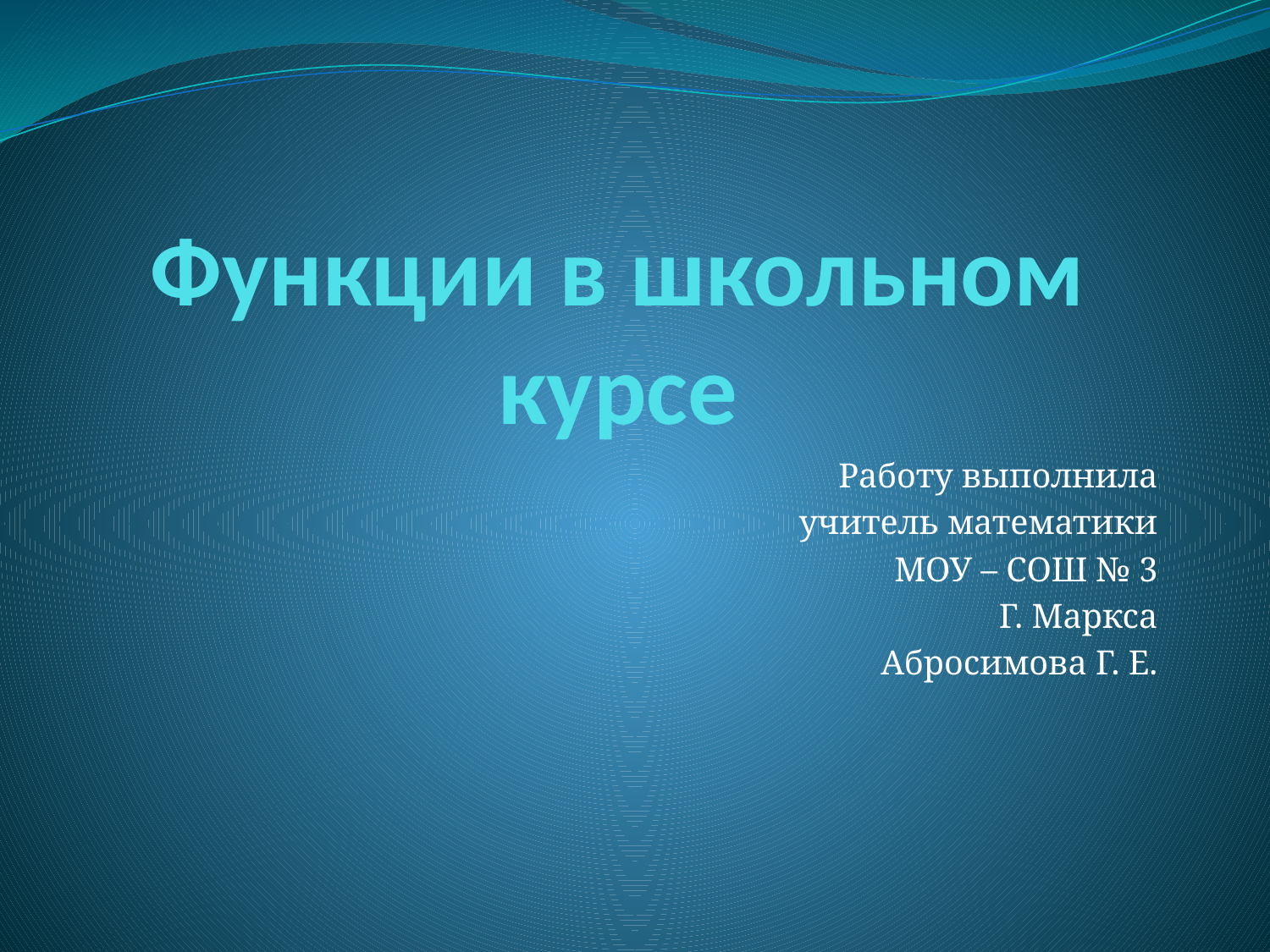

# Функции в школьном курсе
Работу выполнила
учитель математики
МОУ – СОШ № 3
Г. Маркса
Абросимова Г. Е.